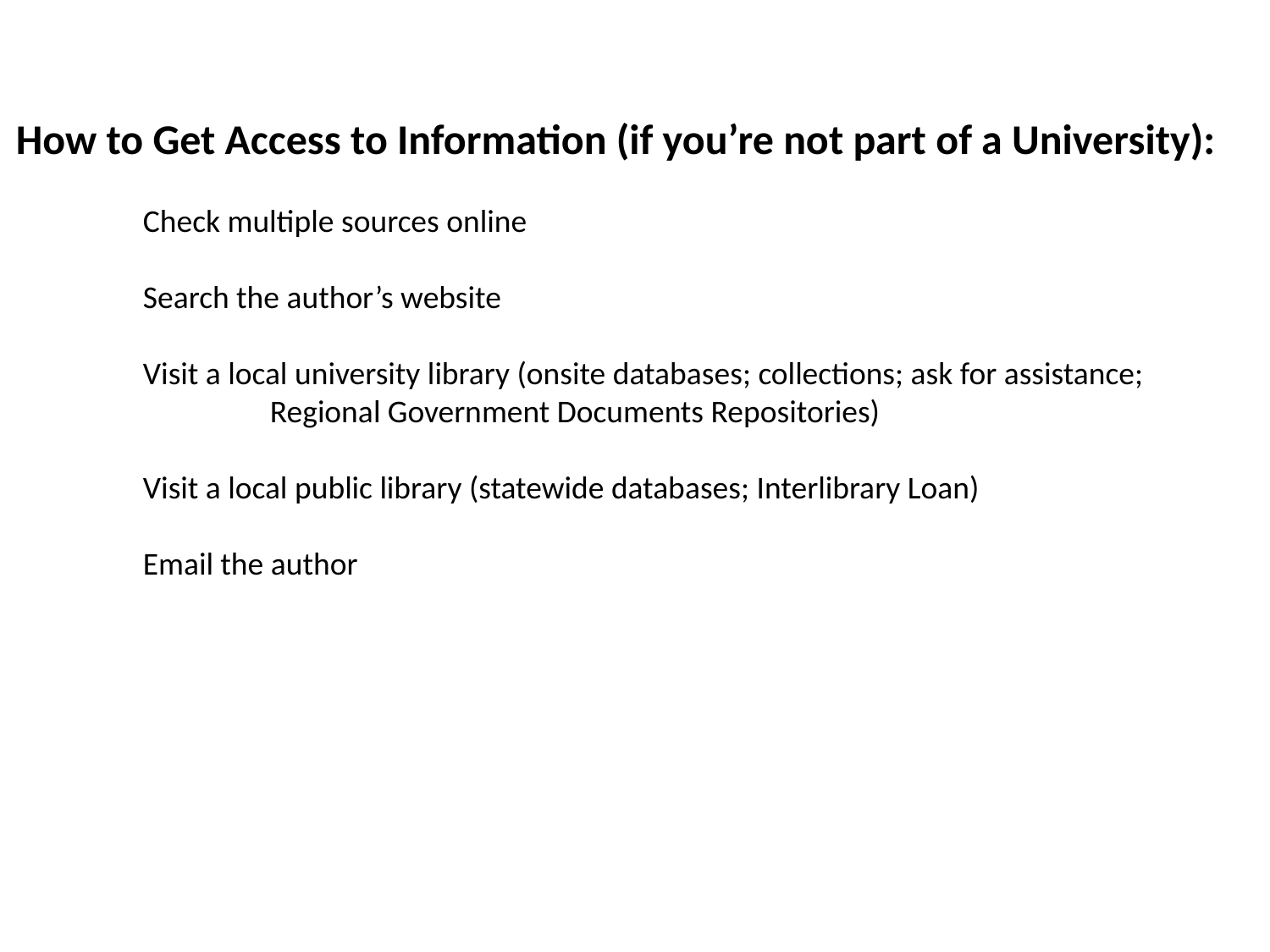

How to Get Access to Information (if you’re not part of a University):

	Check multiple sources online

	Search the author’s website

	Visit a local university library (onsite databases; collections; ask for assistance;
		Regional Government Documents Repositories)

	Visit a local public library (statewide databases; Interlibrary Loan)

	Email the author